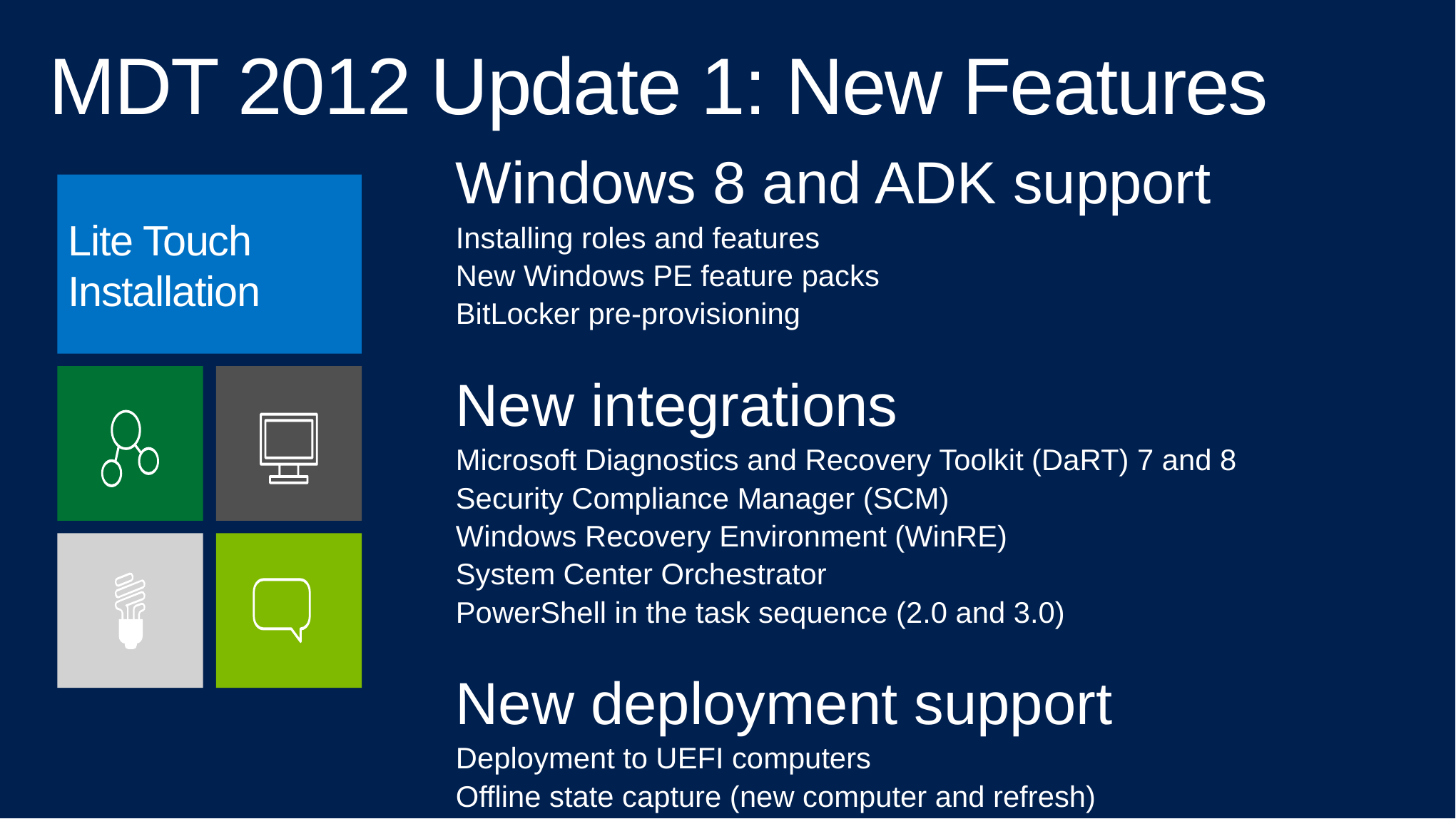

# MDT 2012 Update 1: New Features
Windows 8 and ADK support
Installing roles and features
New Windows PE feature packs
BitLocker pre-provisioning
New integrations
Microsoft Diagnostics and Recovery Toolkit (DaRT) 7 and 8
Security Compliance Manager (SCM)
Windows Recovery Environment (WinRE)
System Center Orchestrator
PowerShell in the task sequence (2.0 and 3.0)
New deployment support
Deployment to UEFI computers
Offline state capture (new computer and refresh)
Lite Touch Installation